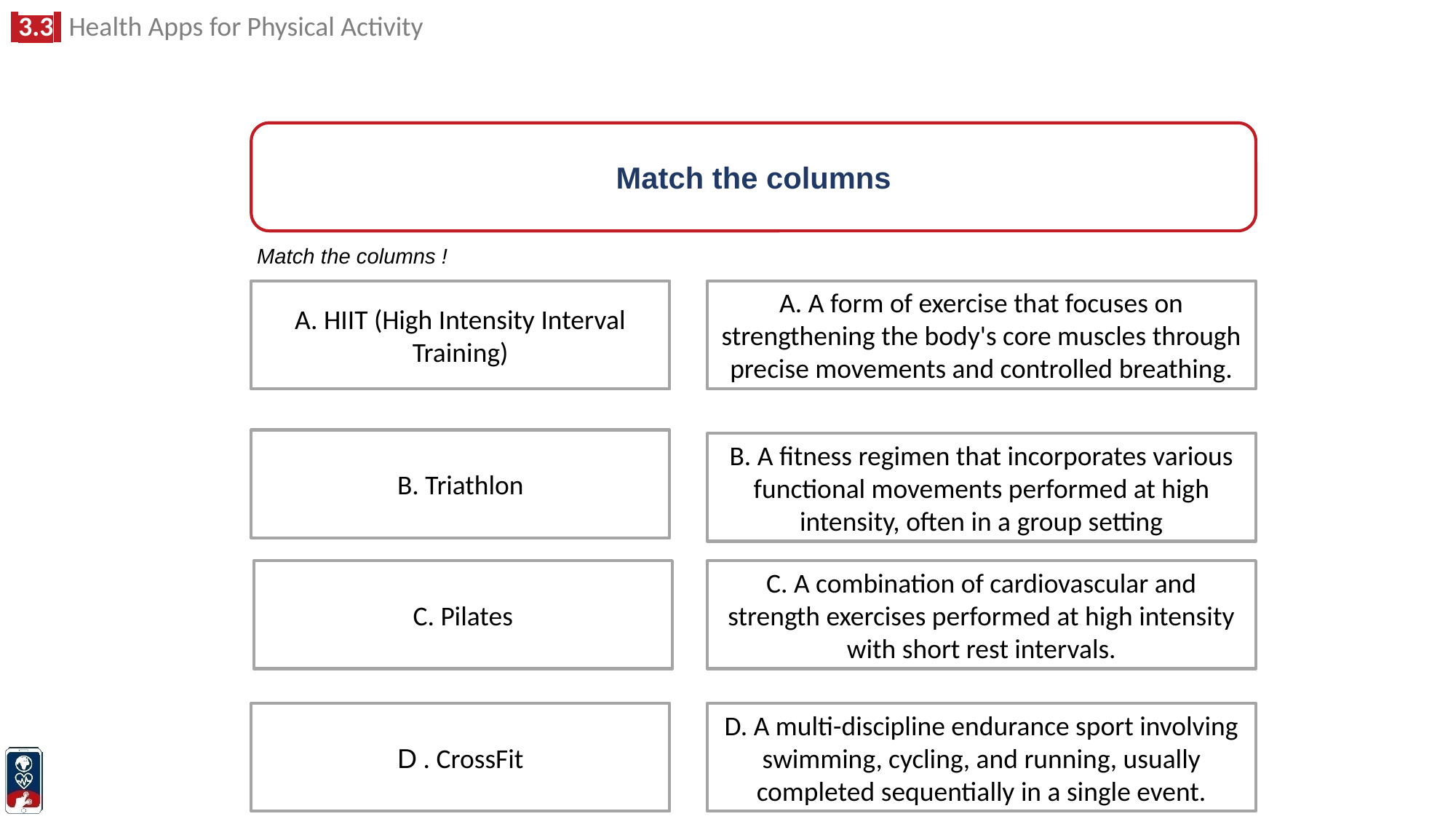

Match the columns
Match the columns !
A. HIIT (High Intensity Interval Training)
A. A form of exercise that focuses on strengthening the body's core muscles through precise movements and controlled breathing.
B. Triathlon
B. A fitness regimen that incorporates various functional movements performed at high intensity, often in a group setting
C. Pilates
C. A combination of cardiovascular and strength exercises performed at high intensity with short rest intervals.
D. A multi-discipline endurance sport involving swimming, cycling, and running, usually completed sequentially in a single event.
D . CrossFit